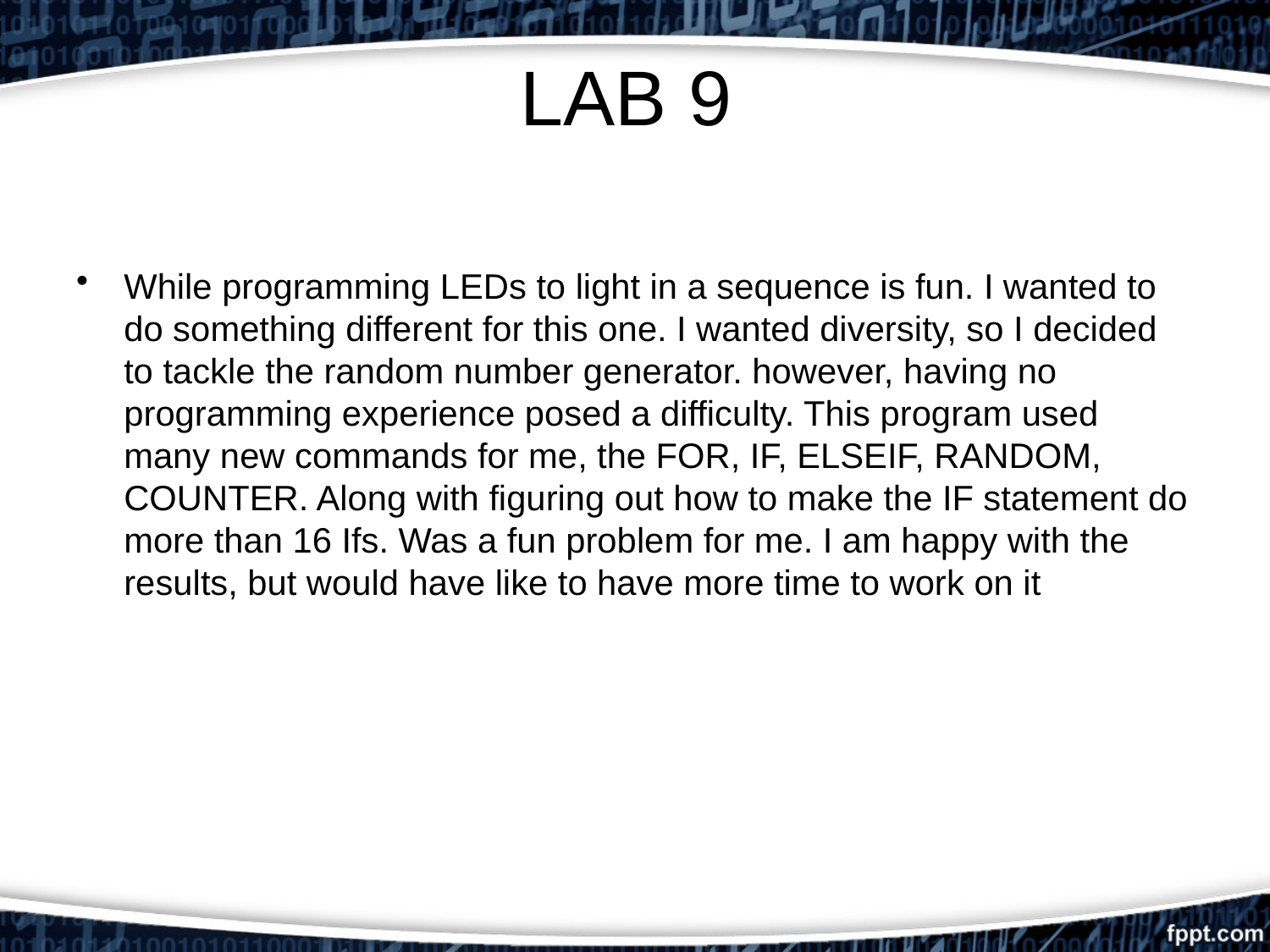

# LAB 9
While programming LEDs to light in a sequence is fun. I wanted to do something different for this one. I wanted diversity, so I decided to tackle the random number generator. however, having no programming experience posed a difficulty. This program used many new commands for me, the FOR, IF, ELSEIF, RANDOM, COUNTER. Along with figuring out how to make the IF statement do more than 16 Ifs. Was a fun problem for me. I am happy with the results, but would have like to have more time to work on it